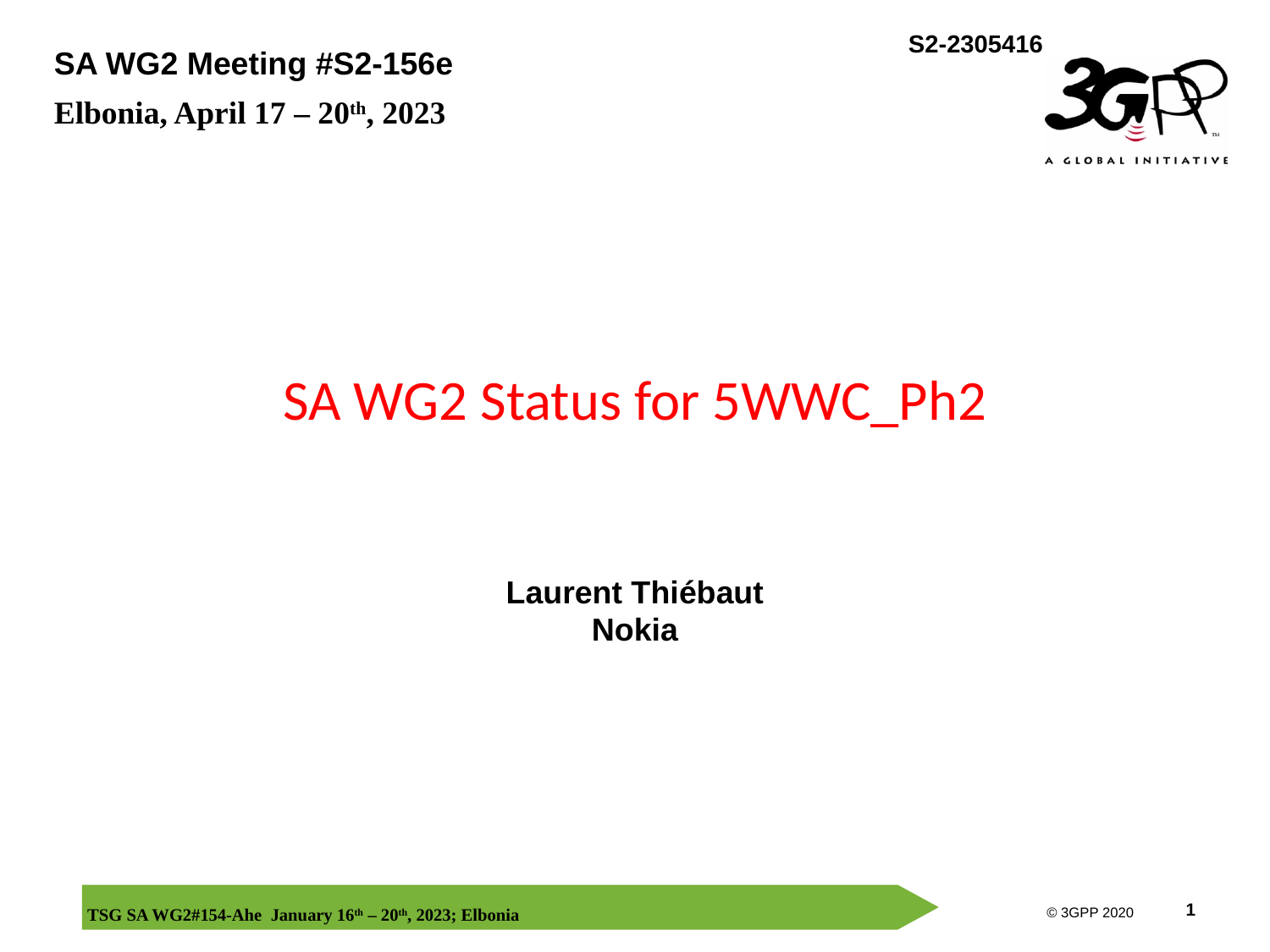

# SA WG2 Status for 5WWC_Ph2
Laurent Thiébaut
Nokia